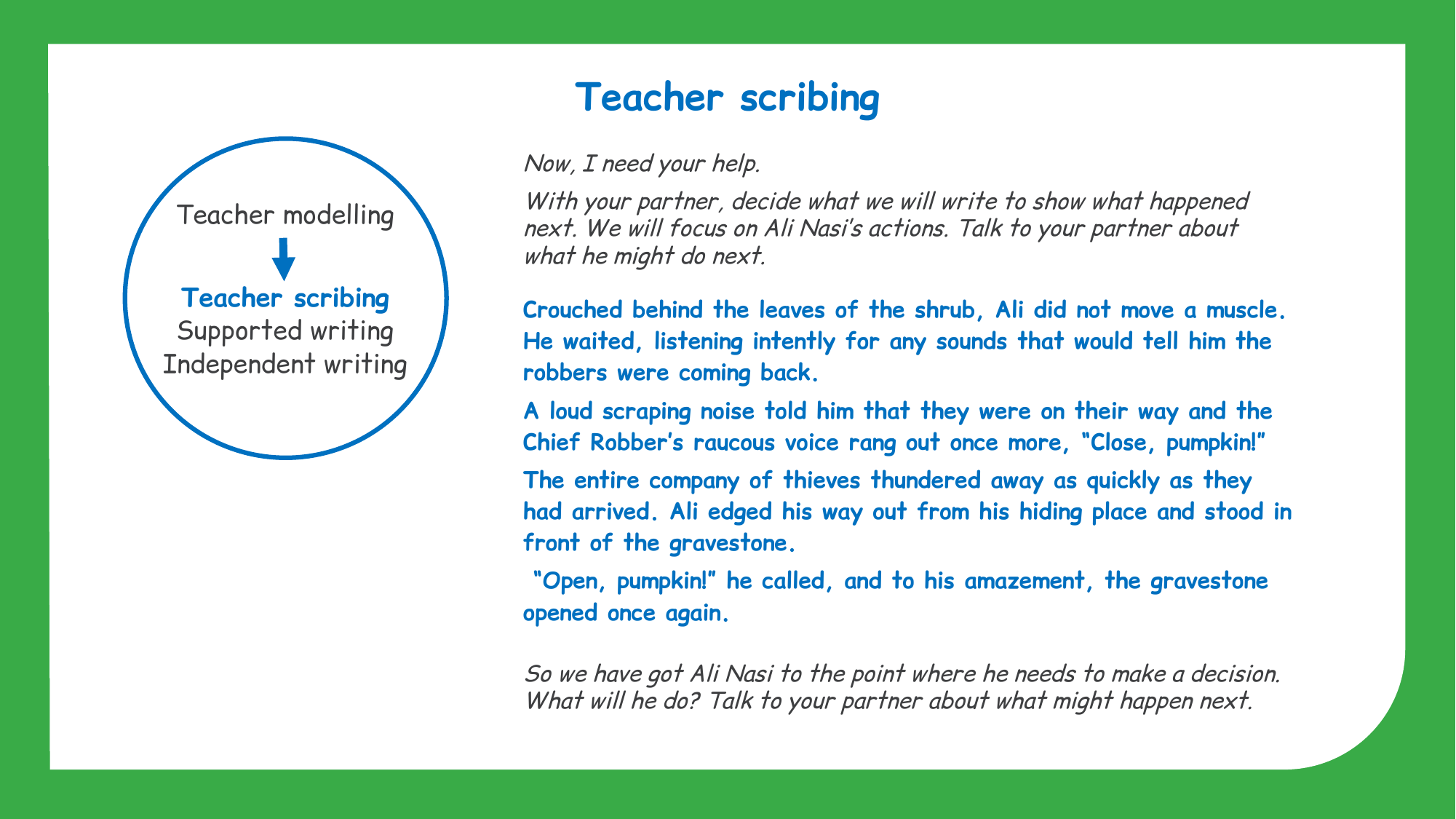

Teacher scribing

Teacher modelling
Teacher scribing
Supported writing
Independent writing
Now, I need your help.
With your partner, decide what we will write to show what happened next. We will focus on Ali Nasi’s actions. Talk to your partner about what he might do next.
Crouched behind the leaves of the shrub, Ali did not move a muscle. He waited, listening intently for any sounds that would tell him the robbers were coming back.
A loud scraping noise told him that they were on their way and the Chief Robber’s raucous voice rang out once more, “Close, pumpkin!”
The entire company of thieves thundered away as quickly as they had arrived. Ali edged his way out from his hiding place and stood in front of the gravestone.
 “Open, pumpkin!” he called, and to his amazement, the gravestone opened once again.
So we have got Ali Nasi to the point where he needs to make a decision. What will he do? Talk to your partner about what might happen next.